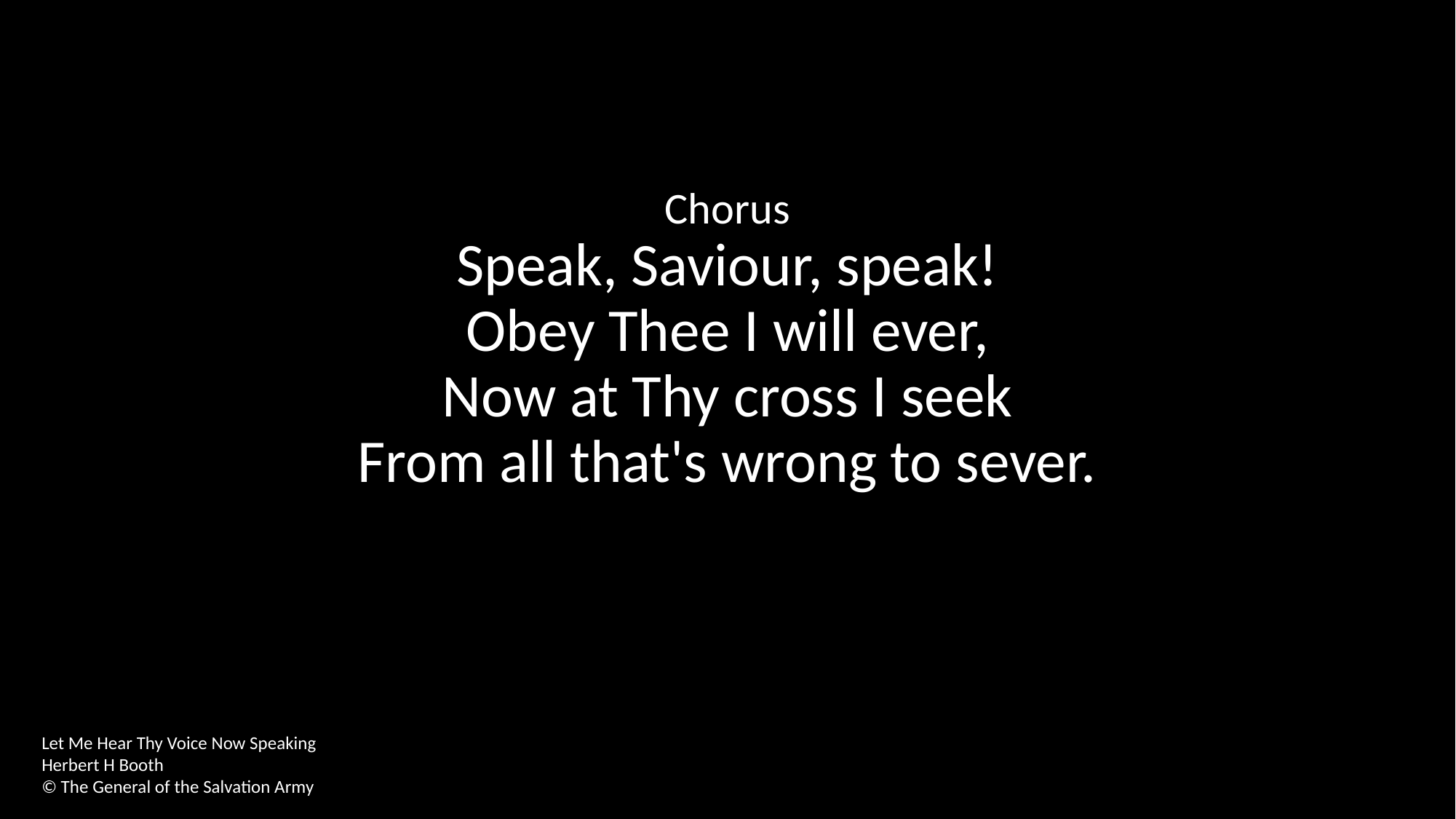

Chorus
Speak, Saviour, speak!
Obey Thee I will ever,
Now at Thy cross I seek
From all that's wrong to sever.
Let Me Hear Thy Voice Now Speaking
Herbert H Booth
© The General of the Salvation Army